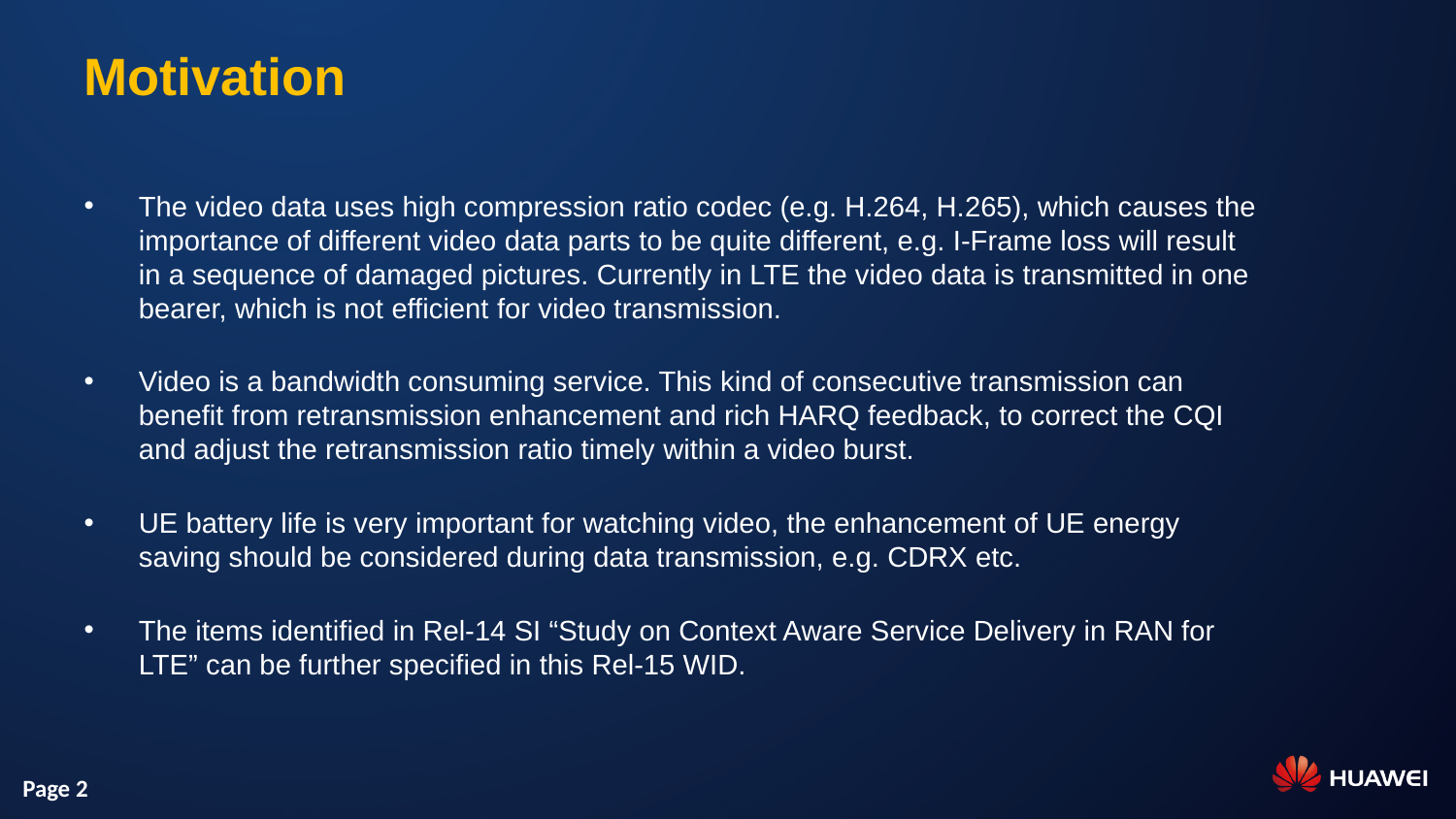

# Motivation
The video data uses high compression ratio codec (e.g. H.264, H.265), which causes the importance of different video data parts to be quite different, e.g. I-Frame loss will result in a sequence of damaged pictures. Currently in LTE the video data is transmitted in one bearer, which is not efficient for video transmission.

Video is a bandwidth consuming service. This kind of consecutive transmission can benefit from retransmission enhancement and rich HARQ feedback, to correct the CQI and adjust the retransmission ratio timely within a video burst.

UE battery life is very important for watching video, the enhancement of UE energy saving should be considered during data transmission, e.g. CDRX etc.

The items identified in Rel-14 SI “Study on Context Aware Service Delivery in RAN for LTE” can be further specified in this Rel-15 WID.